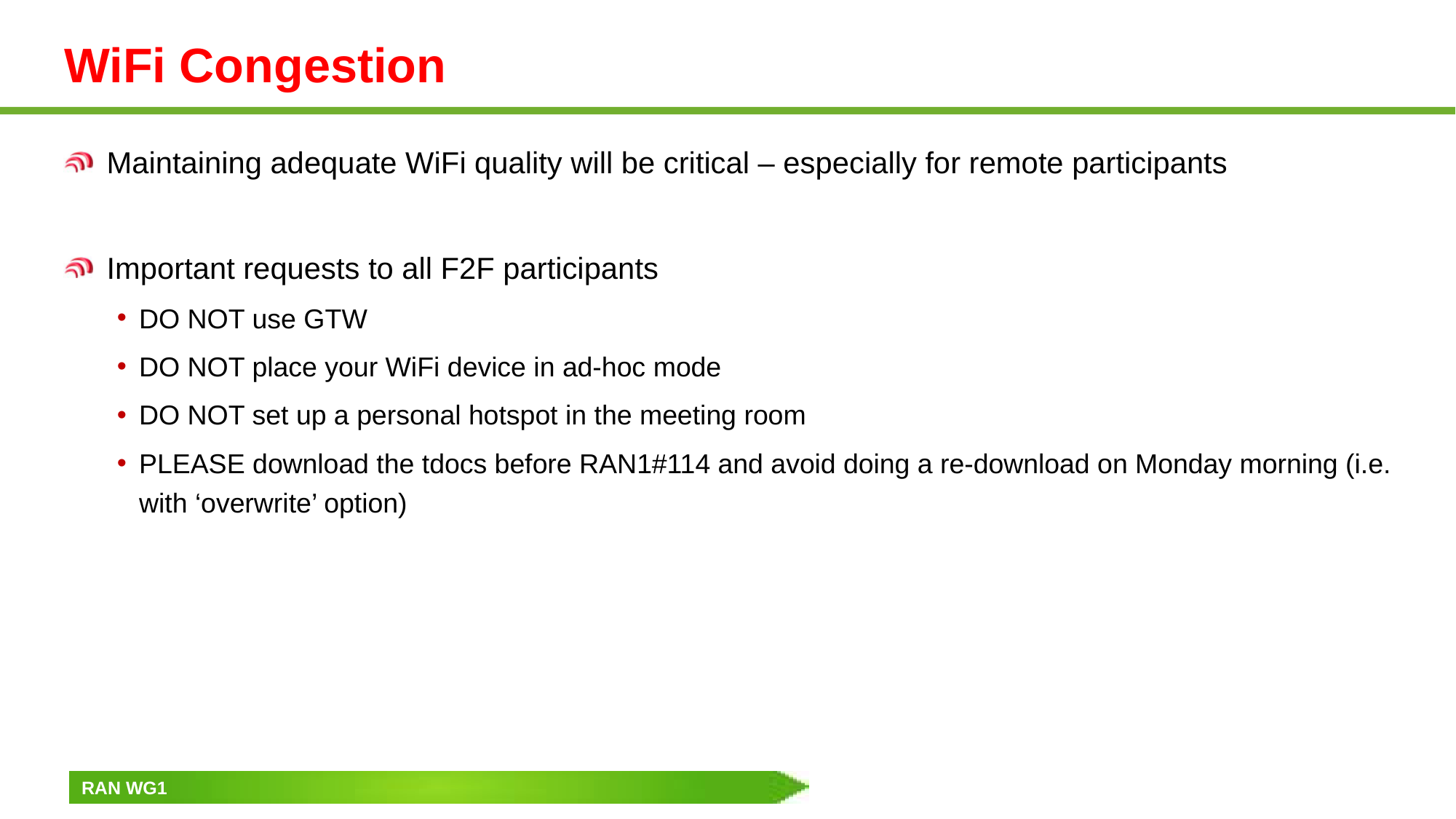

# WiFi Congestion
Maintaining adequate WiFi quality will be critical – especially for remote participants

Important requests to all F2F participants
DO NOT use GTW
DO NOT place your WiFi device in ad-hoc mode
DO NOT set up a personal hotspot in the meeting room
PLEASE download the tdocs before RAN1#114 and avoid doing a re-download on Monday morning (i.e. with ‘overwrite’ option)